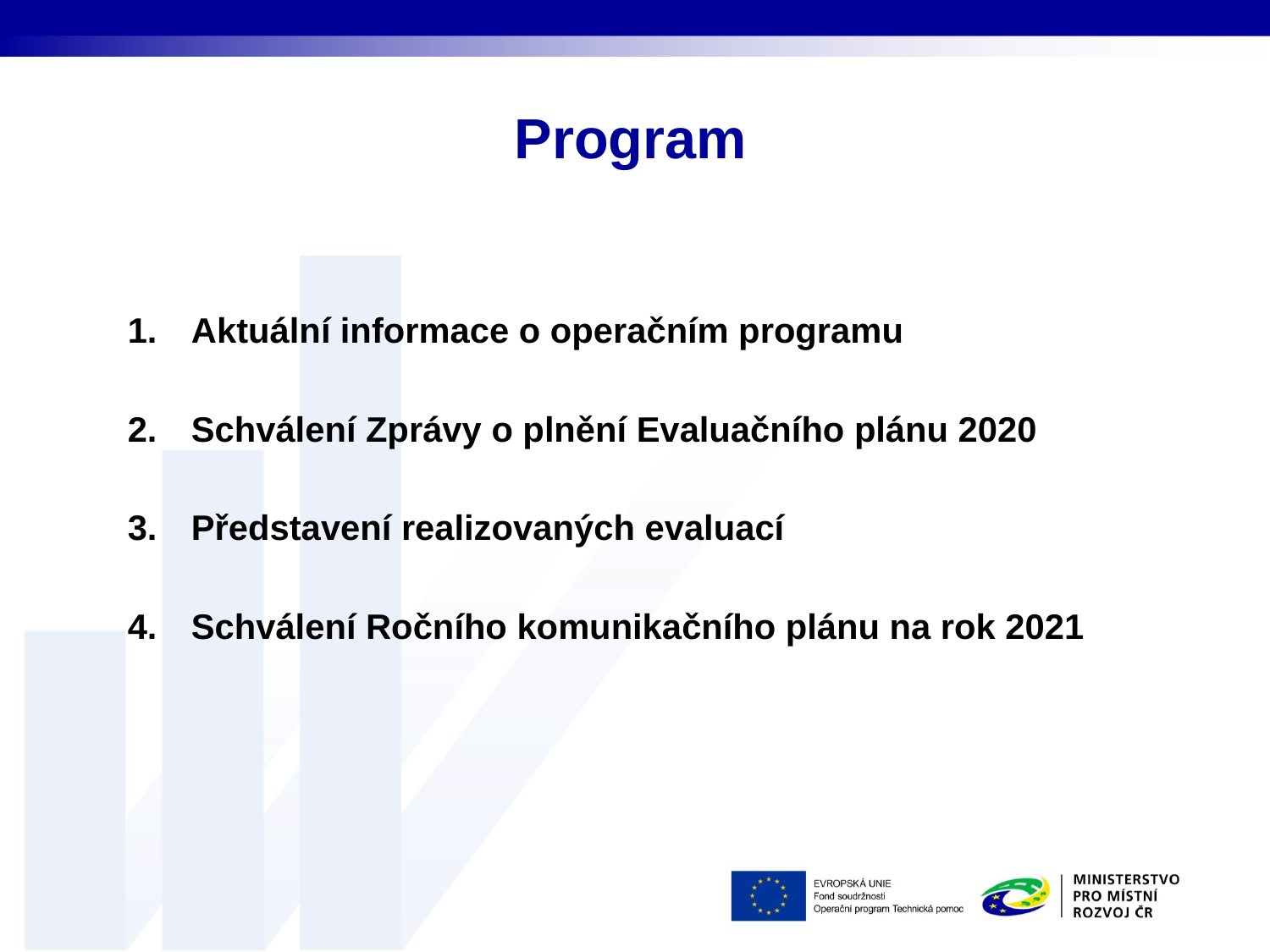

# Program

Aktuální informace o operačním programu

Schválení Zprávy o plnění Evaluačního plánu 2020

Představení realizovaných evaluací

Schválení Ročního komunikačního plánu na rok 2021